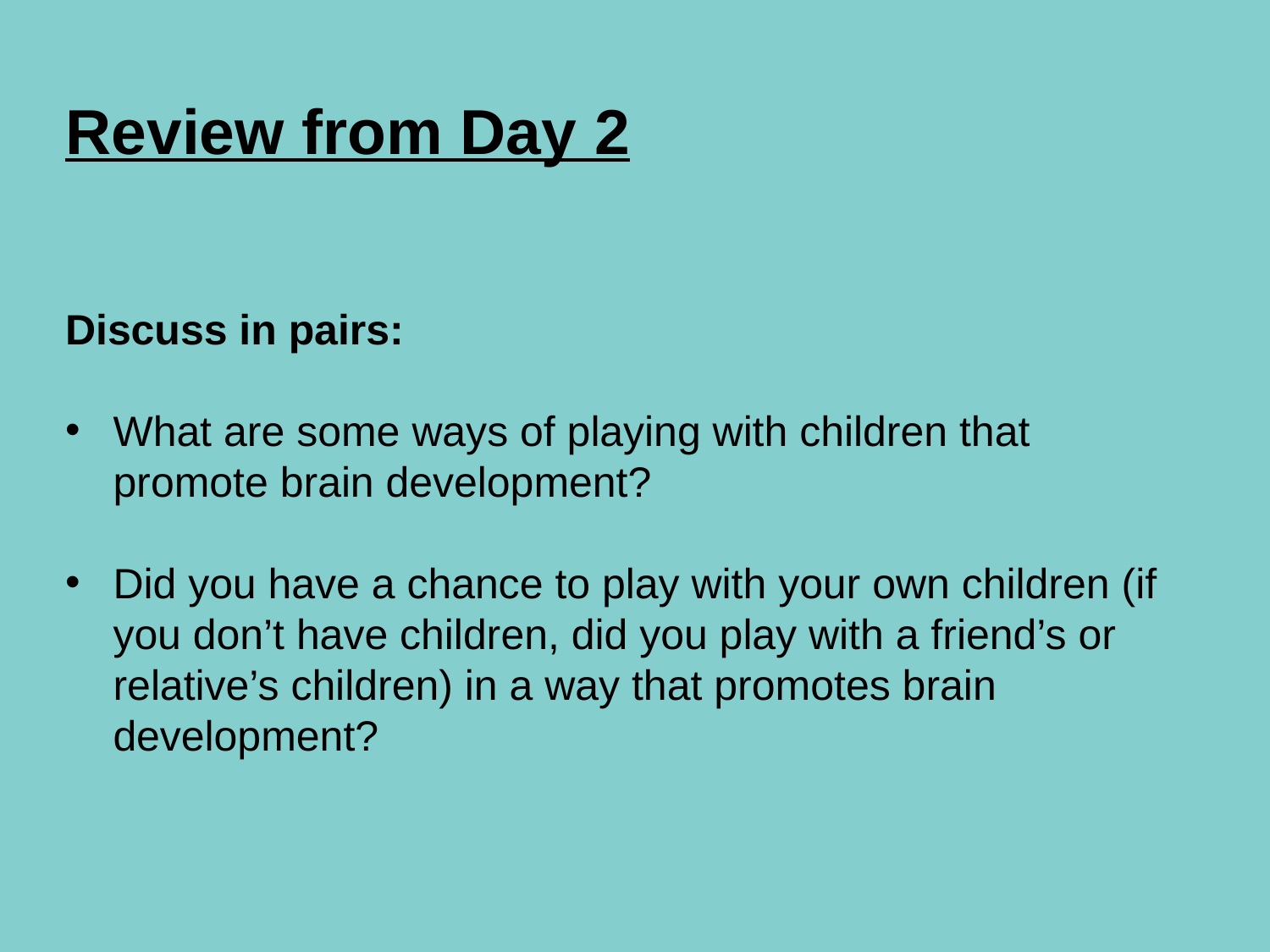

# Review from Day 2
Discuss in pairs:

What are some ways of playing with children that promote brain development?

Did you have a chance to play with your own children (if you don’t have children, did you play with a friend’s or relative’s children) in a way that promotes brain development?